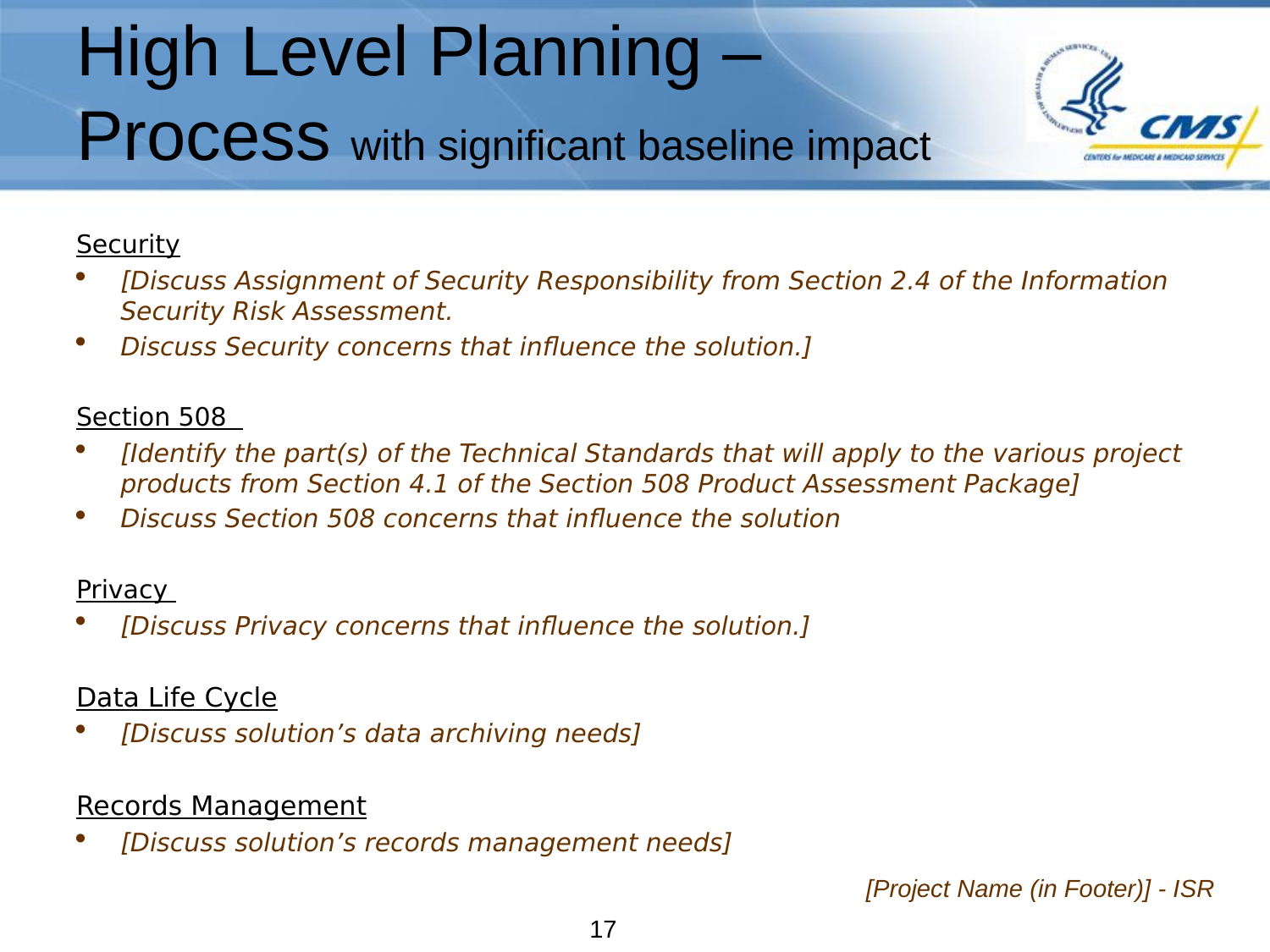

# High Level Planning – Process with significant baseline impact
Security
[Discuss Assignment of Security Responsibility from Section 2.4 of the Information Security Risk Assessment.
Discuss Security concerns that influence the solution.]

Section 508
[Identify the part(s) of the Technical Standards that will apply to the various project products from Section 4.1 of the Section 508 Product Assessment Package]
Discuss Section 508 concerns that influence the solution

Privacy
[Discuss Privacy concerns that influence the solution.]

Data Life Cycle
[Discuss solution’s data archiving needs]

Records Management
[Discuss solution’s records management needs]

[Project Name (in Footer)] - ISR
17